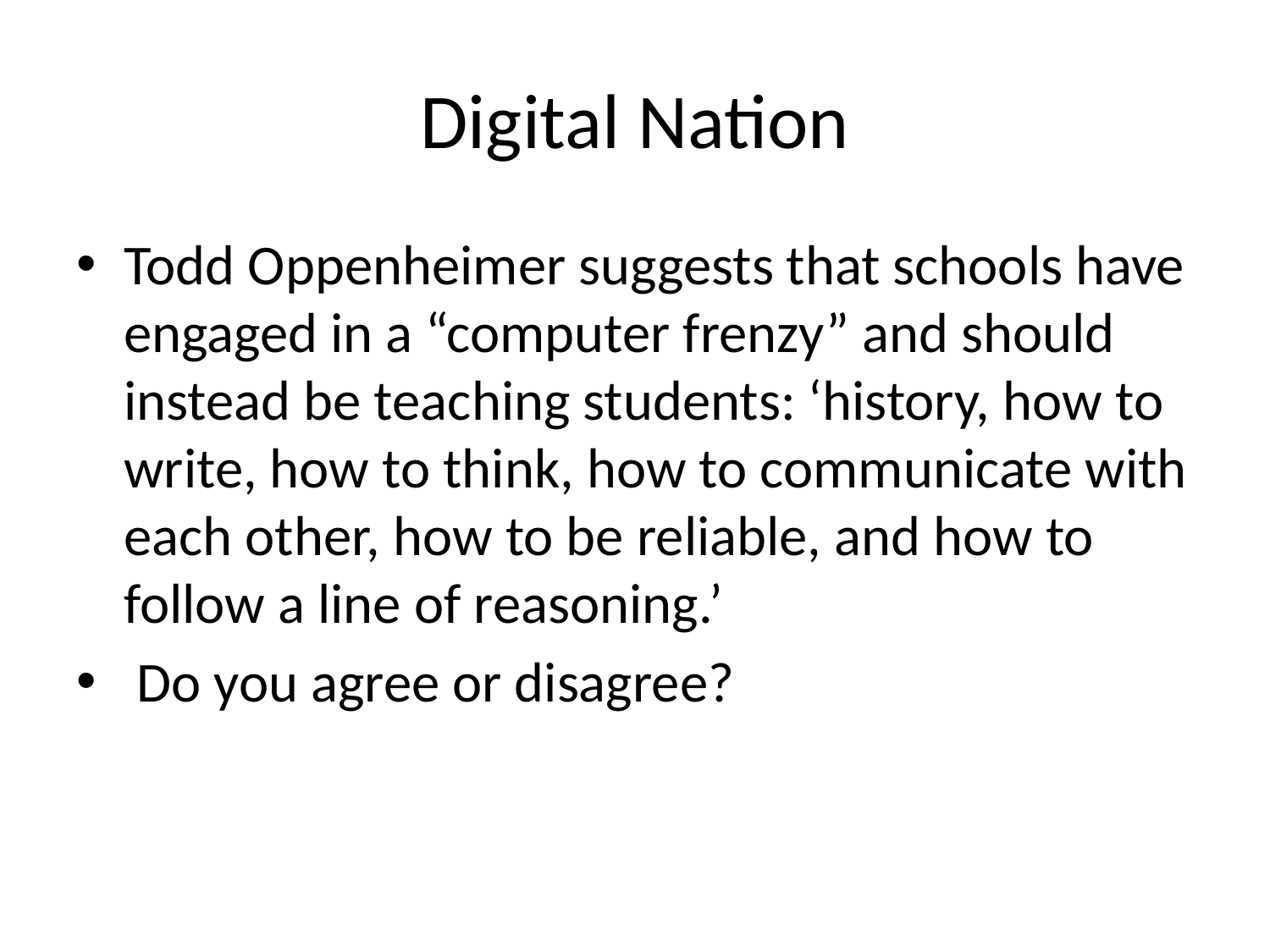

# Digital Nation
Todd Oppenheimer suggests that schools have engaged in a “computer frenzy” and should instead be teaching students: ‘history, how to write, how to think, how to communicate with each other, how to be reliable, and how to follow a line of reasoning.’
 Do you agree or disagree?